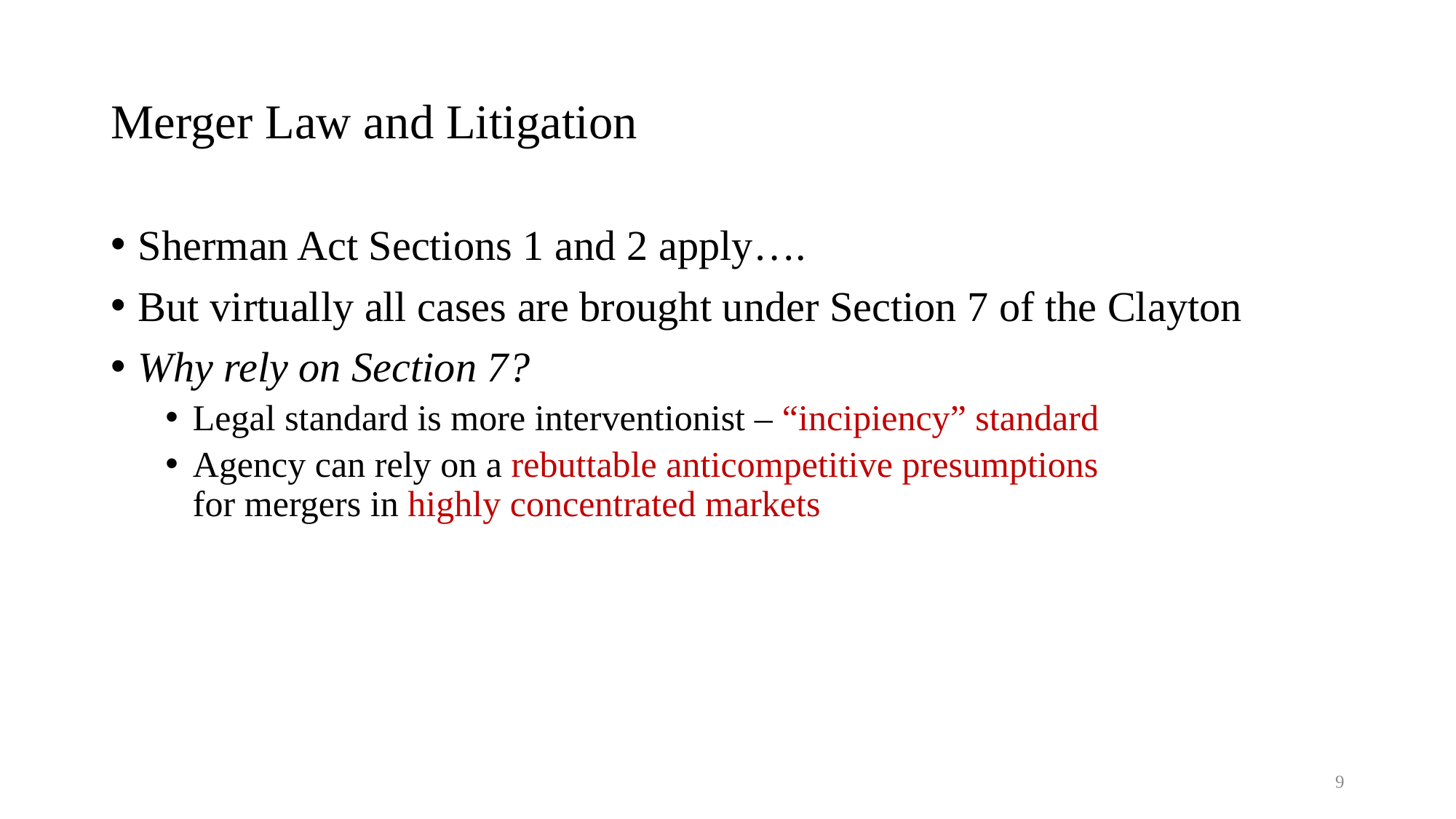

# Merger Law and Litigation
Sherman Act Sections 1 and 2 apply….
But virtually all cases are brought under Section 7 of the Clayton
Why rely on Section 7?
Legal standard is more interventionist – “incipiency” standard
Agency can rely on a rebuttable anticompetitive presumptions
for mergers in highly concentrated markets
9